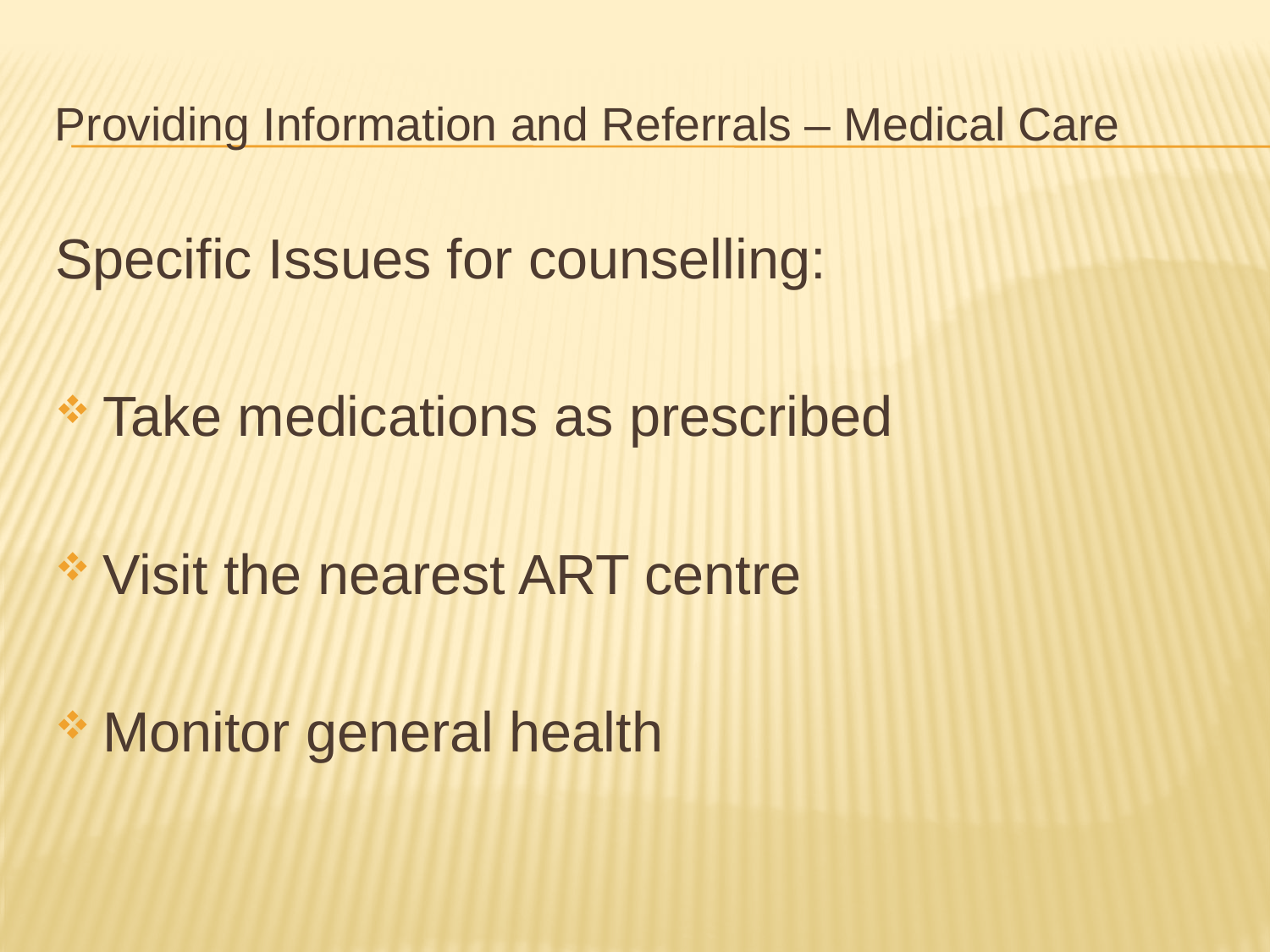

# Providing Information and Referrals – Medical Care
Specific Issues for counselling:

Take medications as prescribed

Visit the nearest ART centre

Monitor general health